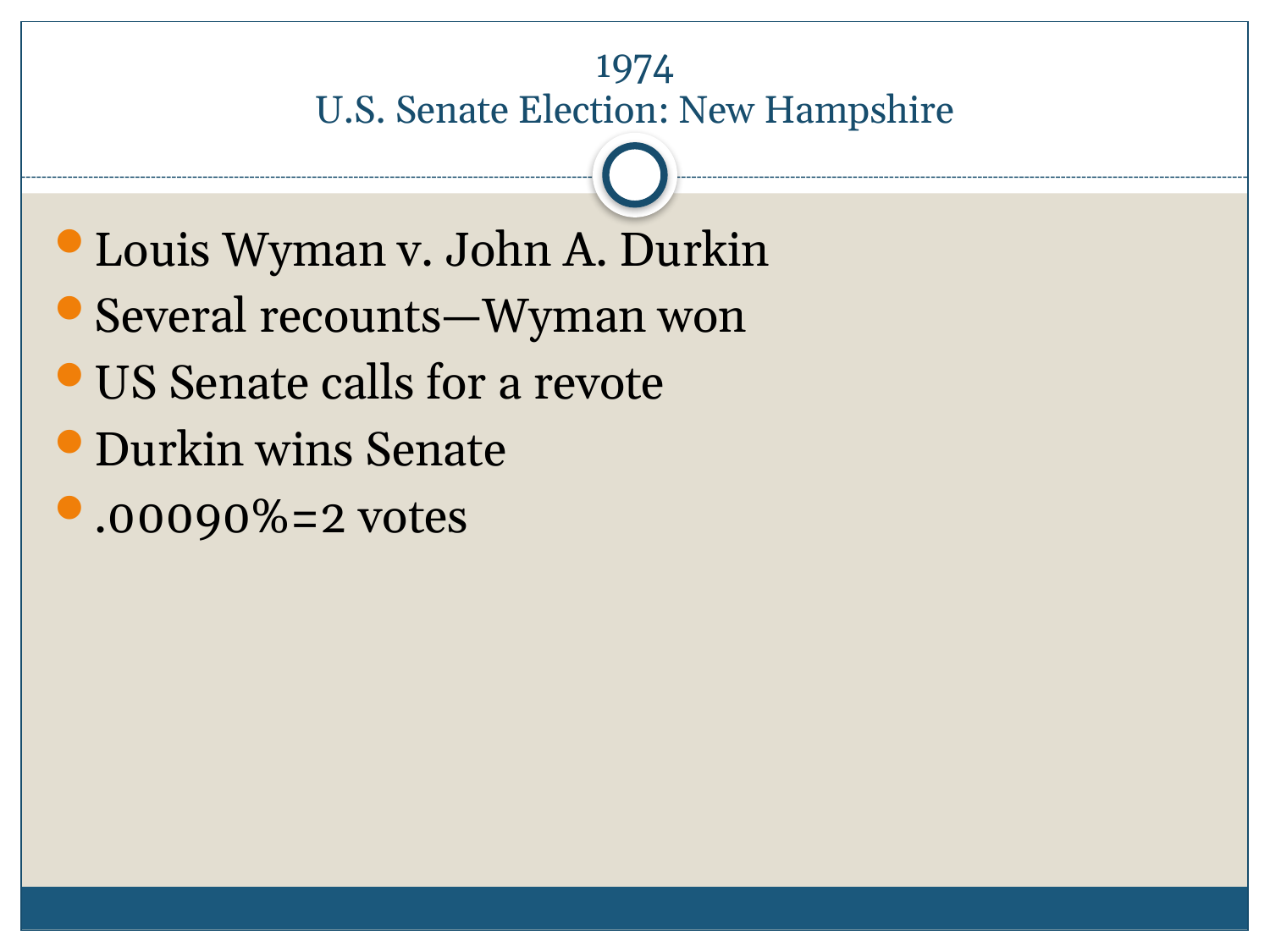

# 1974 U.S. Senate Election: New Hampshire
Louis Wyman v. John A. Durkin
Several recounts—Wyman won
US Senate calls for a revote
Durkin wins Senate
.00090%=2 votes